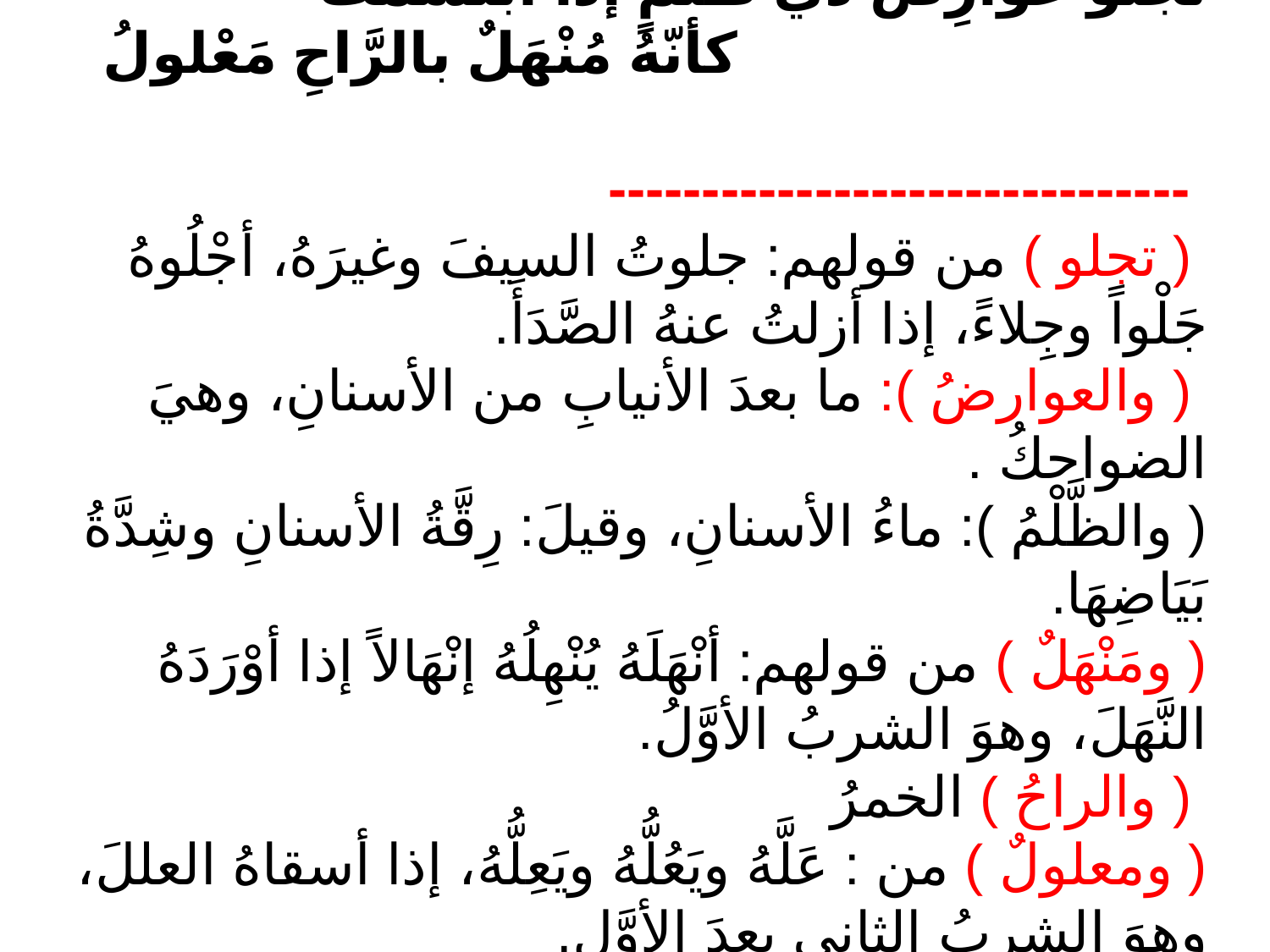

تَجْلو عَوارِضَ ذي ظَلْمٍ إذا ابْتَسَمَتْ
                              كأنّهُ مُنْهَلٌ بالرَّاحِ مَعْلولُ
 -------------------------------
 ( تجلو ) من قولهم: جلوتُ السيفَ وغيرَهُ، أجْلُوهُ جَلْواً وجِلاءً، إذا أزلتُ عنهُ الصَّدَأَ.
 ( والعوارضُ ): ما بعدَ الأنيابِ من الأسنانِ، وهيَ الضواحكُ .
( والظَّلْمُ ): ماءُ الأسنانِ، وقيلَ: رِقَّةُ الأسنانِ وشِدَّةُ بَيَاضِهَا.
( ومَنْهَلٌ ) من قولهم: أنْهَلَهُ يُنْهِلُهُ إنْهَالاً إذا أوْرَدَهُ النَّهَلَ، وهوَ الشربُ الأوَّلُ.
 ( والراحُ ) الخمرُ
( ومعلولٌ ) من : عَلَّهُ ويَعُلُّهُ ويَعِلُّهُ، إذا أسقاهُ العللَ، وهوَ الشربُ الثاني بعدَ الأوَّلِ.